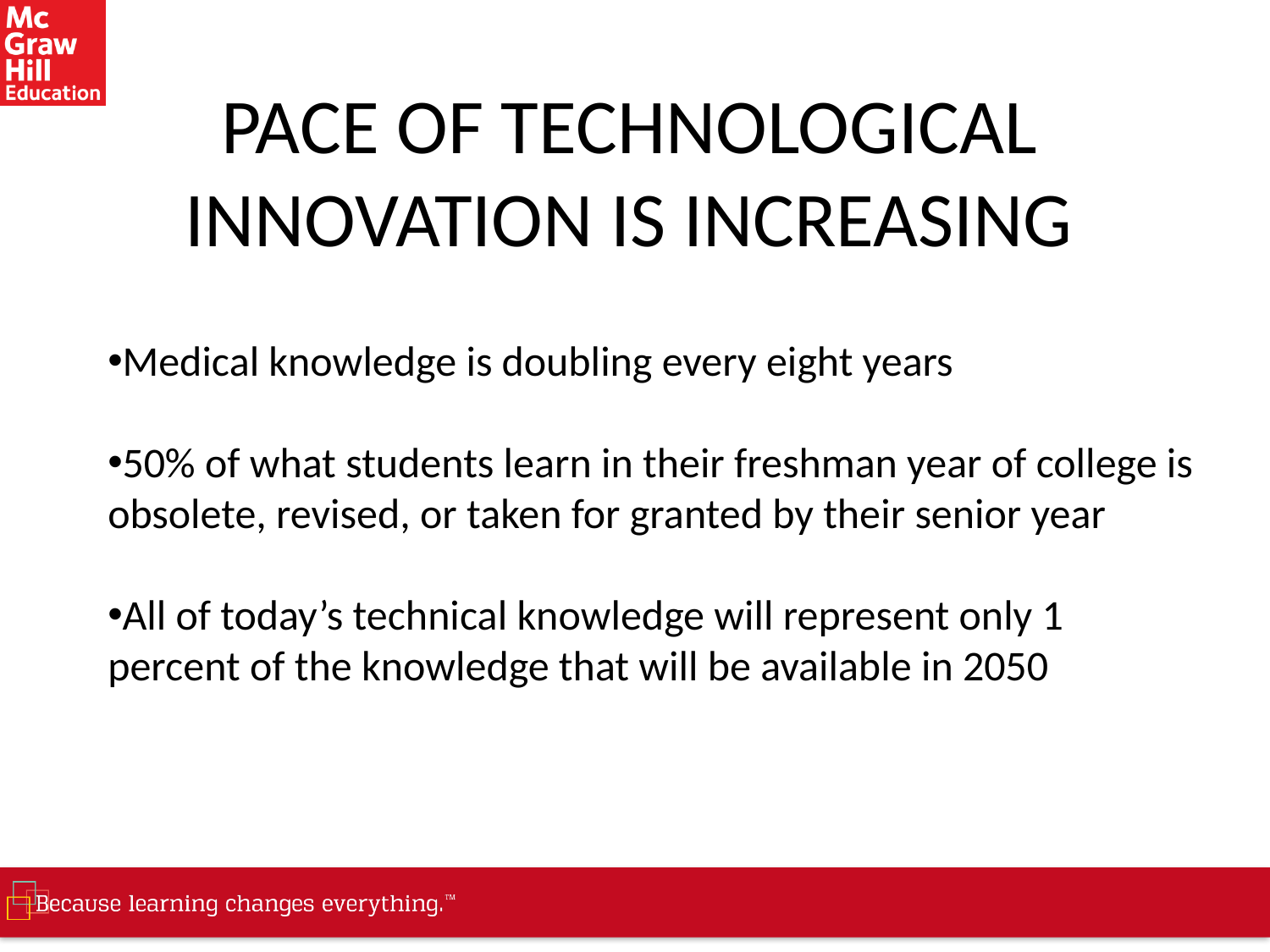

# PACE OF TECHNOLOGICAL INNOVATION IS INCREASING
Medical knowledge is doubling every eight years

50% of what students learn in their freshman year of college is obsolete, revised, or taken for granted by their senior year

All of today’s technical knowledge will represent only 1 percent of the knowledge that will be available in 2050